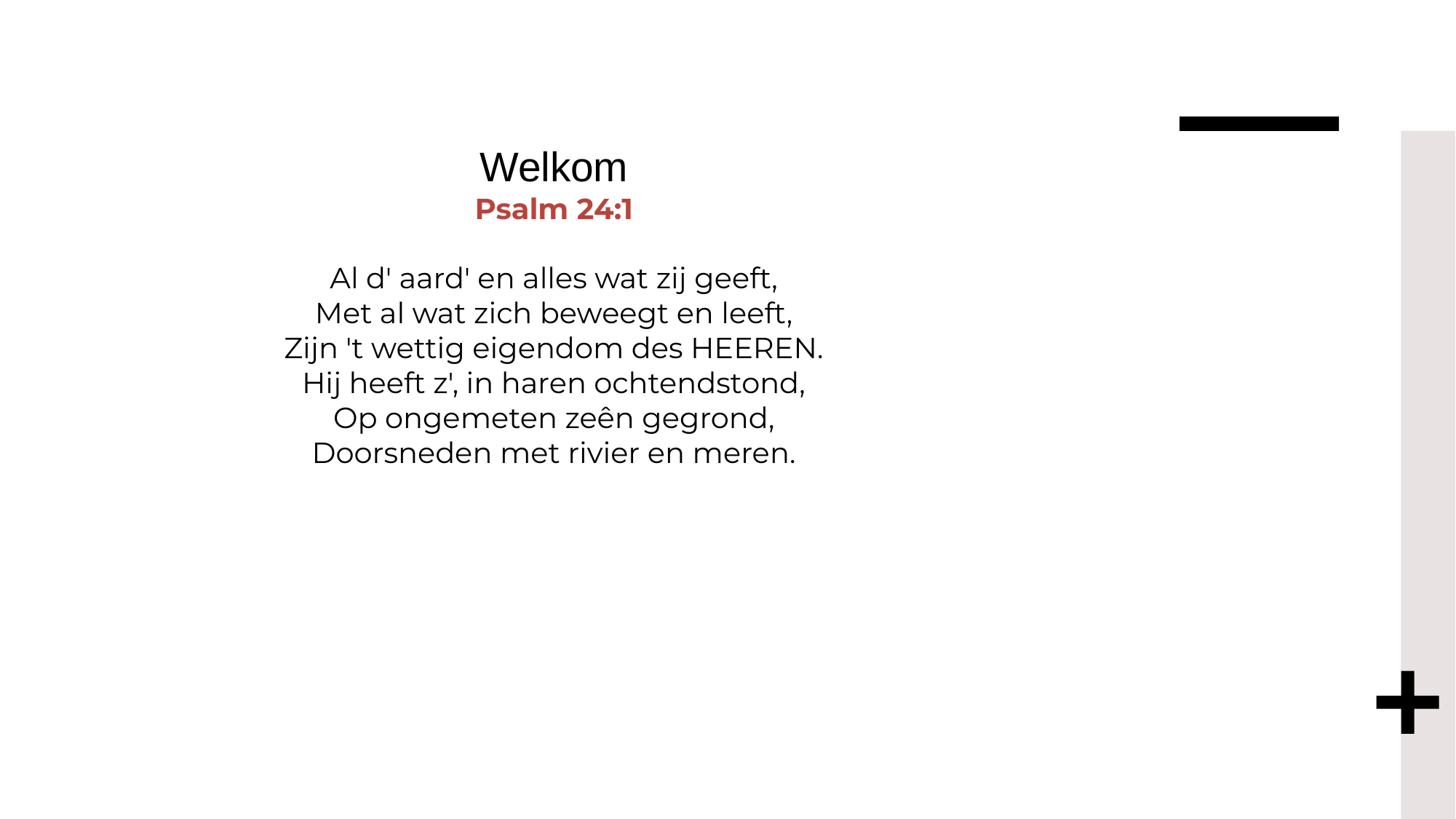

# Welkom Psalm 24:1 Al d' aard' en alles wat zij geeft, Met al wat zich beweegt en leeft, Zijn 't wettig eigendom des HEEREN. Hij heeft z', in haren ochtendstond, Op ongemeten zeên gegrond, Doorsneden met rivier en meren.